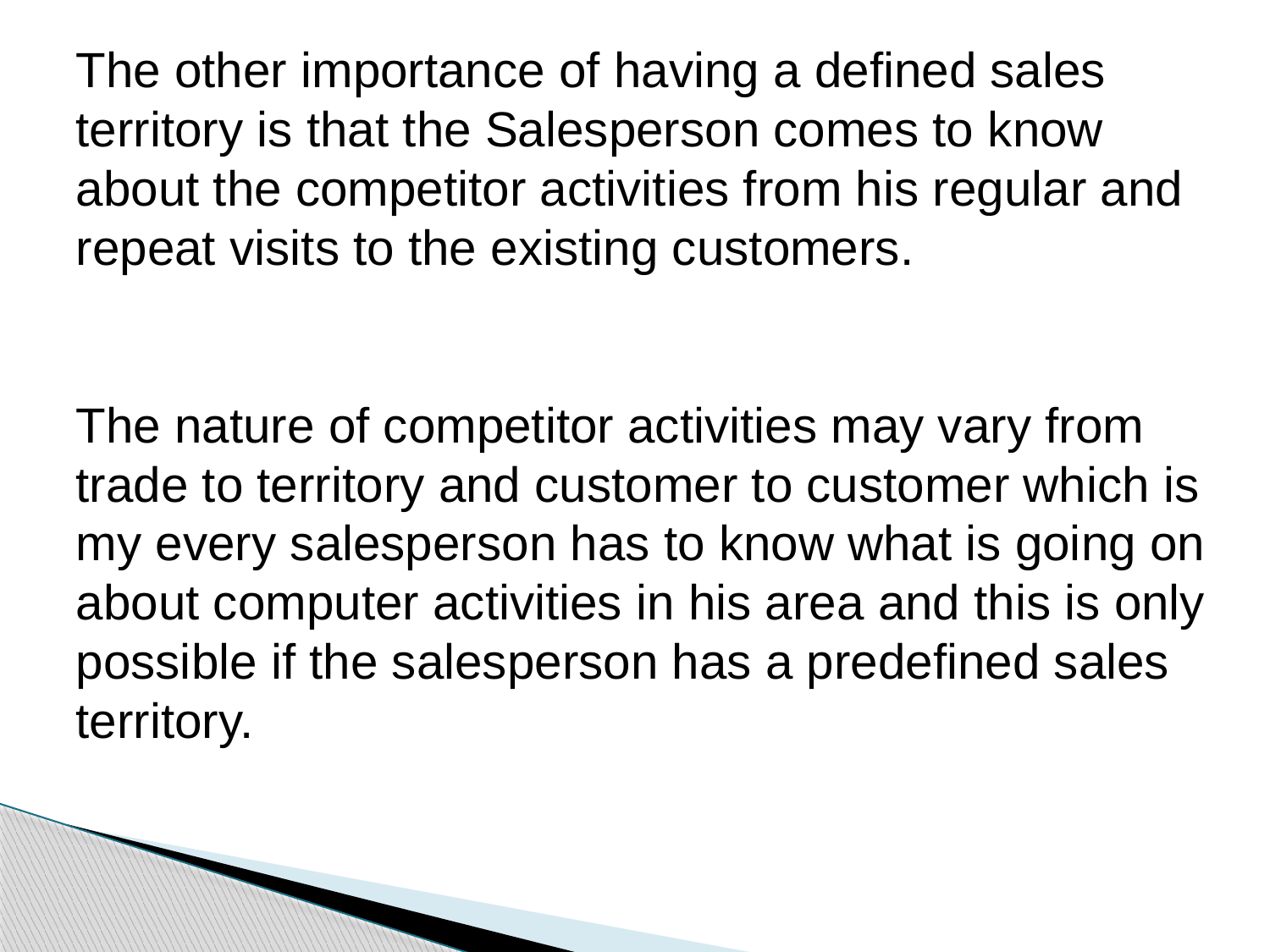

The other importance of having a defined sales territory is that the Salesperson comes to know about the competitor activities from his regular and repeat visits to the existing customers.

The nature of competitor activities may vary from trade to territory and customer to customer which is my every salesperson has to know what is going on about computer activities in his area and this is only possible if the salesperson has a predefined sales territory.